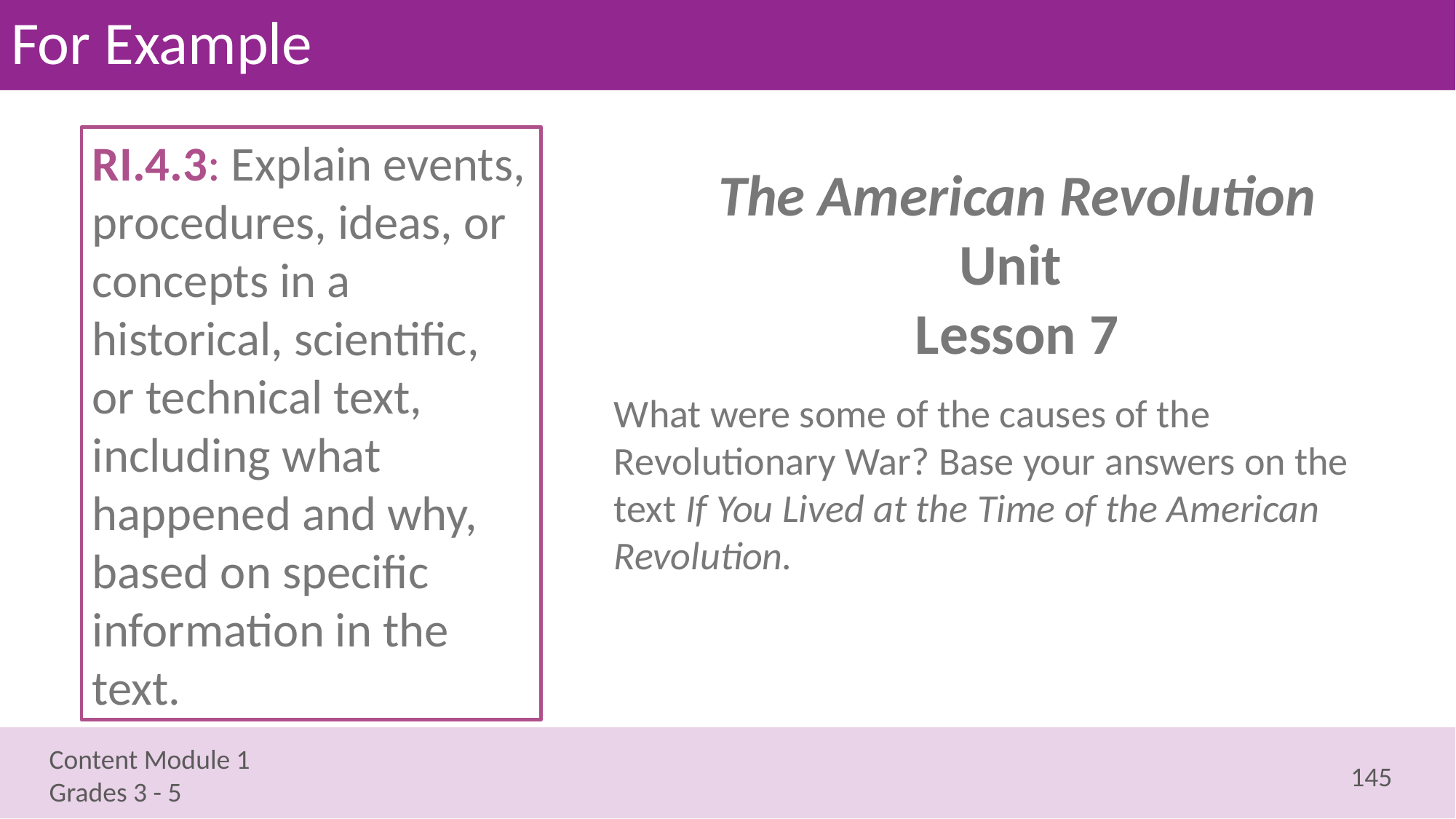

# For Example
RI.4.3: Explain events, procedures, ideas, or concepts in a historical, scientific, or technical text, including what happened and why, based on specific information in the text.
The American Revolution Unit
Lesson 7

What were some of the causes of the Revolutionary War? Base your answers on the text If You Lived at the Time of the American Revolution.
145